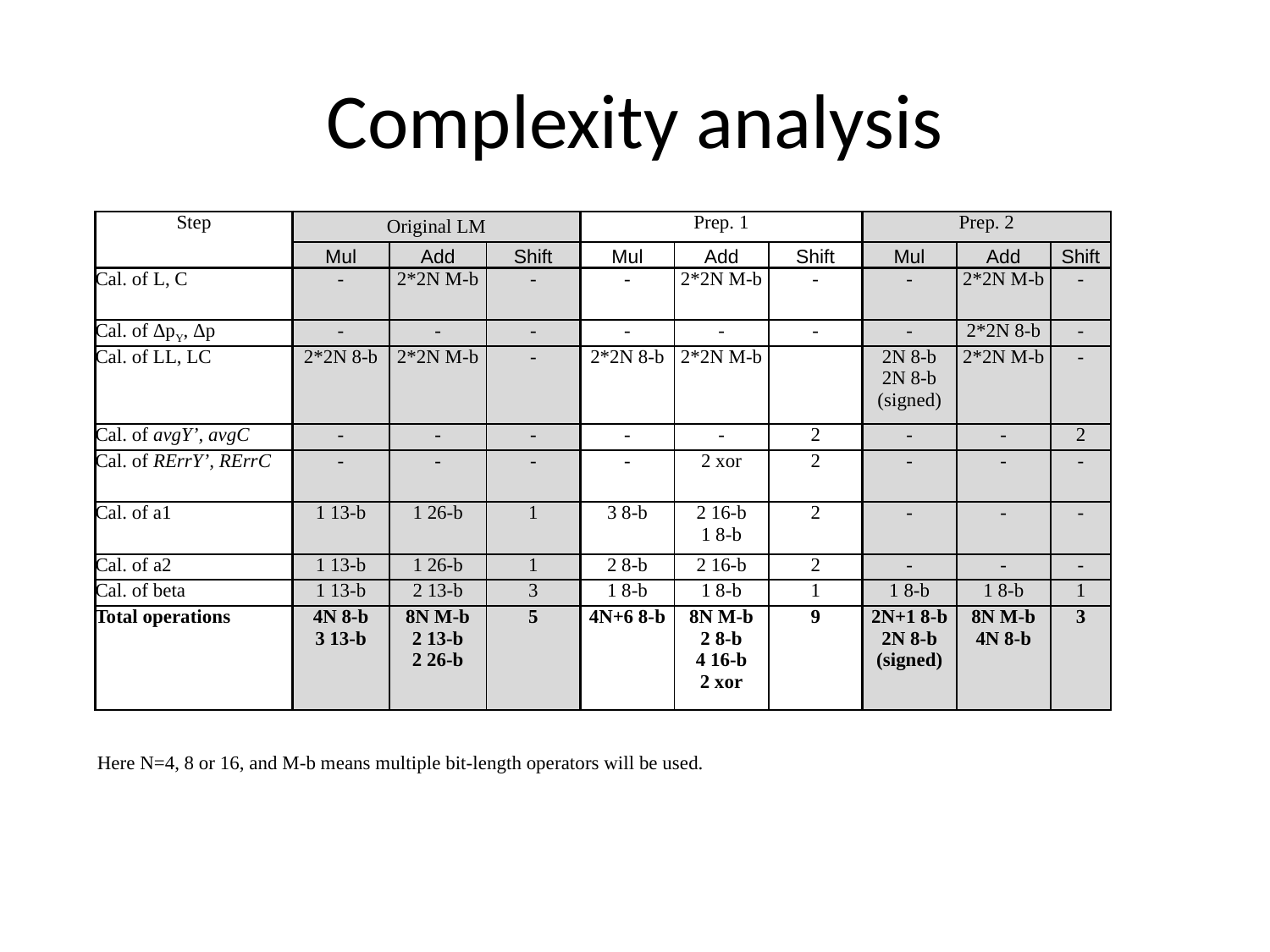

# Complexity analysis
| Step | Original LM |  |  | Prep. 1 |  |  | Prep. 2 |  |  |
| --- | --- | --- | --- | --- | --- | --- | --- | --- | --- |
|  | Mul | Add | Shift | Mul | Add | Shift | Mul | Add | Shift |
| Cal. of L, C | - | 2\*2N M-b | - | - | 2\*2N M-b | - | - | 2\*2N M-b | - |
| Cal. of ΔpY, Δp | - | - | - | - | - | - | - | 2\*2N 8-b | - |
| Cal. of LL, LC | 2\*2N 8-b | 2\*2N M-b | - | 2\*2N 8-b | 2\*2N M-b |  | 2N 8-b 2N 8-b (signed) | 2\*2N M-b | - |
| Cal. of avgY’, avgC | - | - | - | - | - | 2 | - | - | 2 |
| Cal. of RErrY’, RErrC | - | - | - | - | 2 xor | 2 | - | - | - |
| Cal. of a1 | 1 13-b | 1 26-b | 1 | 3 8-b | 2 16-b 1 8-b | 2 | - | - | - |
| Cal. of a2 | 1 13-b | 1 26-b | 1 | 2 8-b | 2 16-b | 2 | - | - | - |
| Cal. of beta | 1 13-b | 2 13-b | 3 | 1 8-b | 1 8-b | 1 | 1 8-b | 1 8-b | 1 |
| Total operations | 4N 8-b 3 13-b | 8N M-b 2 13-b 2 26-b | 5 | 4N+6 8-b | 8N M-b 2 8-b 4 16-b 2 xor | 9 | 2N+1 8-b 2N 8-b (signed) | 8N M-b 4N 8-b | 3 |
Here N=4, 8 or 16, and M-b means multiple bit-length operators will be used.